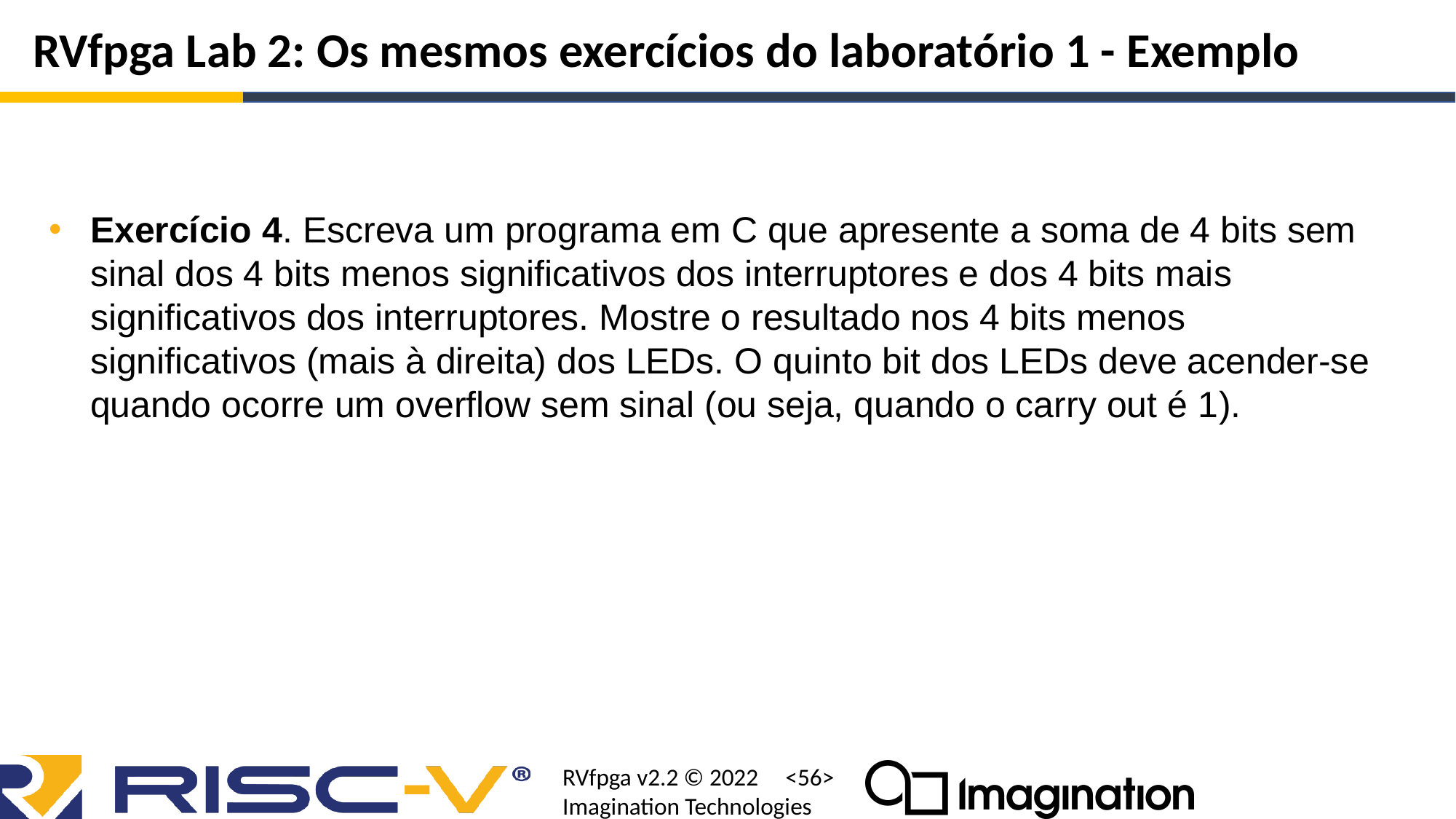

# RVfpga Lab 2: Os mesmos exercícios do laboratório 1 - Exemplo
Exercício 4. Escreva um programa em C que apresente a soma de 4 bits sem sinal dos 4 bits menos significativos dos interruptores e dos 4 bits mais significativos dos interruptores. Mostre o resultado nos 4 bits menos significativos (mais à direita) dos LEDs. O quinto bit dos LEDs deve acender-se quando ocorre um overflow sem sinal (ou seja, quando o carry out é 1).